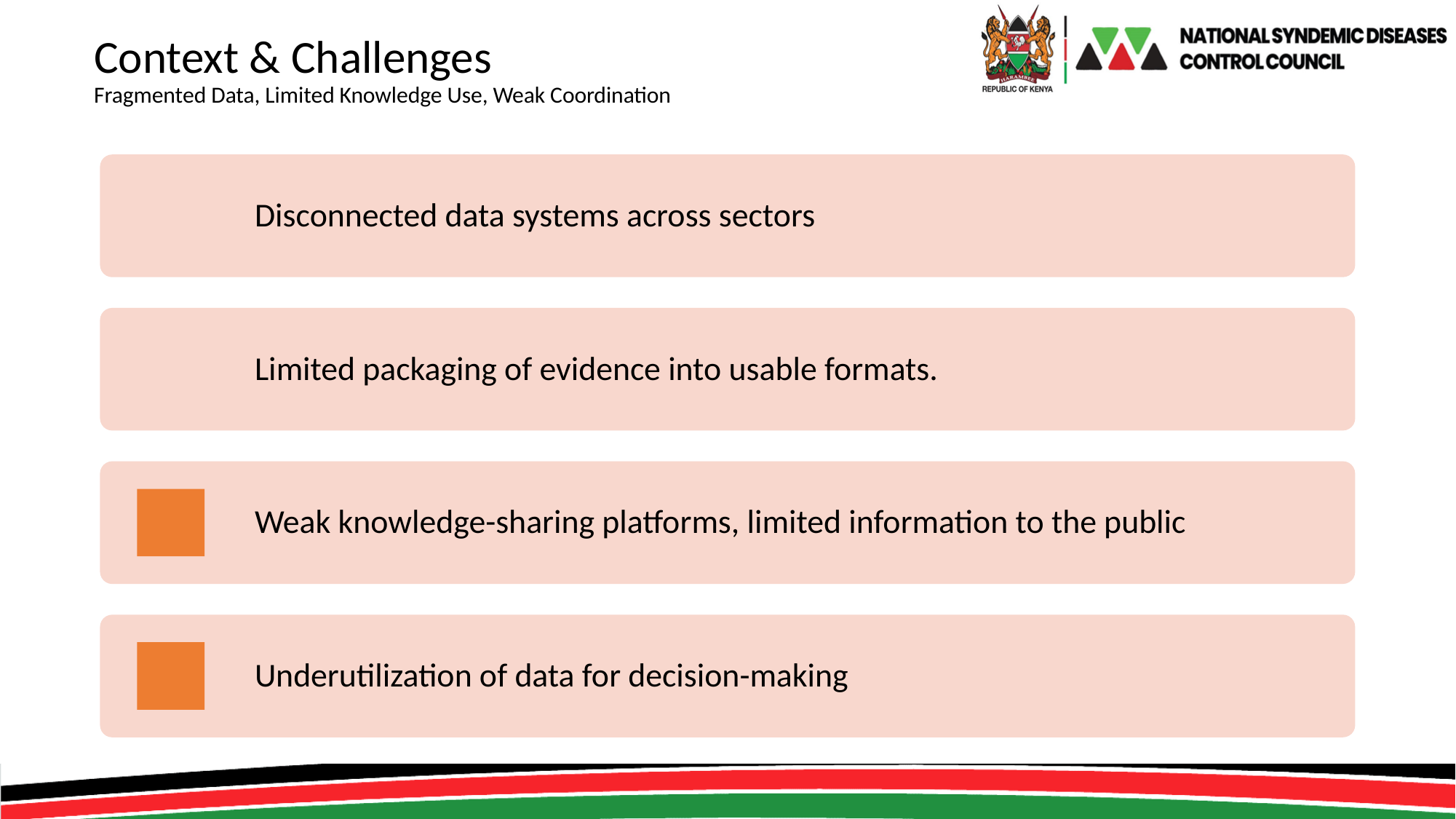

# Context & Challenges Fragmented Data, Limited Knowledge Use, Weak Coordination
Disconnected data systems across sectors
Limited packaging of evidence into usable formats.
Weak knowledge-sharing platforms, limited information to the public
Underutilization of data for decision-making